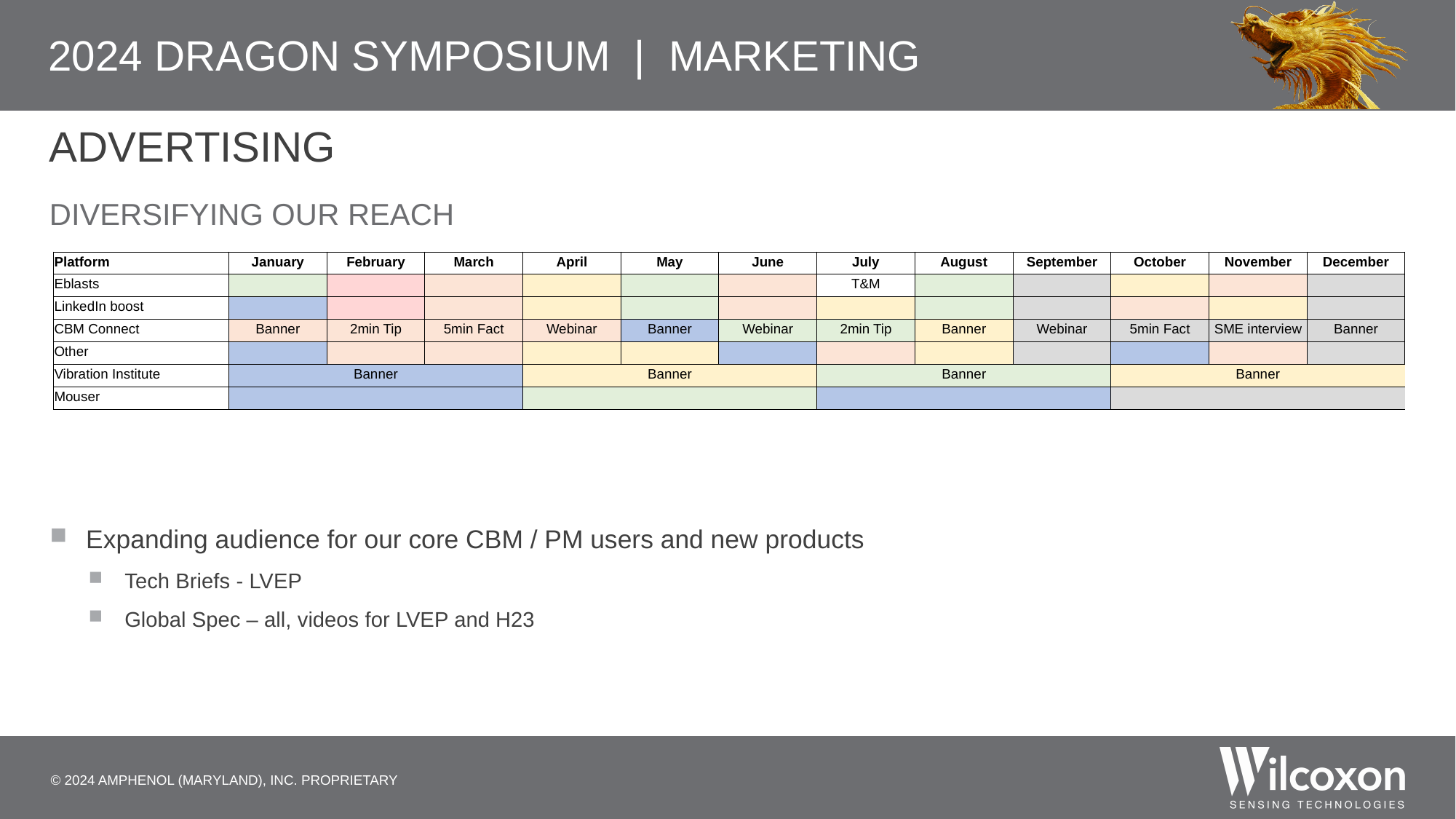

# Advertising
Diversifying our reach
| Platform | January | February | March | April | May | June | July | August | September | October | November | December |
| --- | --- | --- | --- | --- | --- | --- | --- | --- | --- | --- | --- | --- |
| Eblasts |  |  |  |  |  |  | T&M |  |  |  |  |  |
| LinkedIn boost |  |  |  |  |  |  |  |  |  |  |  |  |
| CBM Connect | Banner | 2min Tip | 5min Fact | Webinar | Banner | Webinar | 2min Tip | Banner | Webinar | 5min Fact | SME interview | Banner |
| Other |  |  |  |  |  |  |  |  |  |  |  |  |
| Vibration Institute | Banner |  |  | Banner |  |  | Banner |  |  | Banner |  |  |
| Mouser |  |  |  |  |  |  |  |  |  |  |  |  |
Expanding audience for our core CBM / PM users and new products
Tech Briefs - LVEP
Global Spec – all, videos for LVEP and H23
© 2024 Amphenol (Maryland), Inc. Proprietary